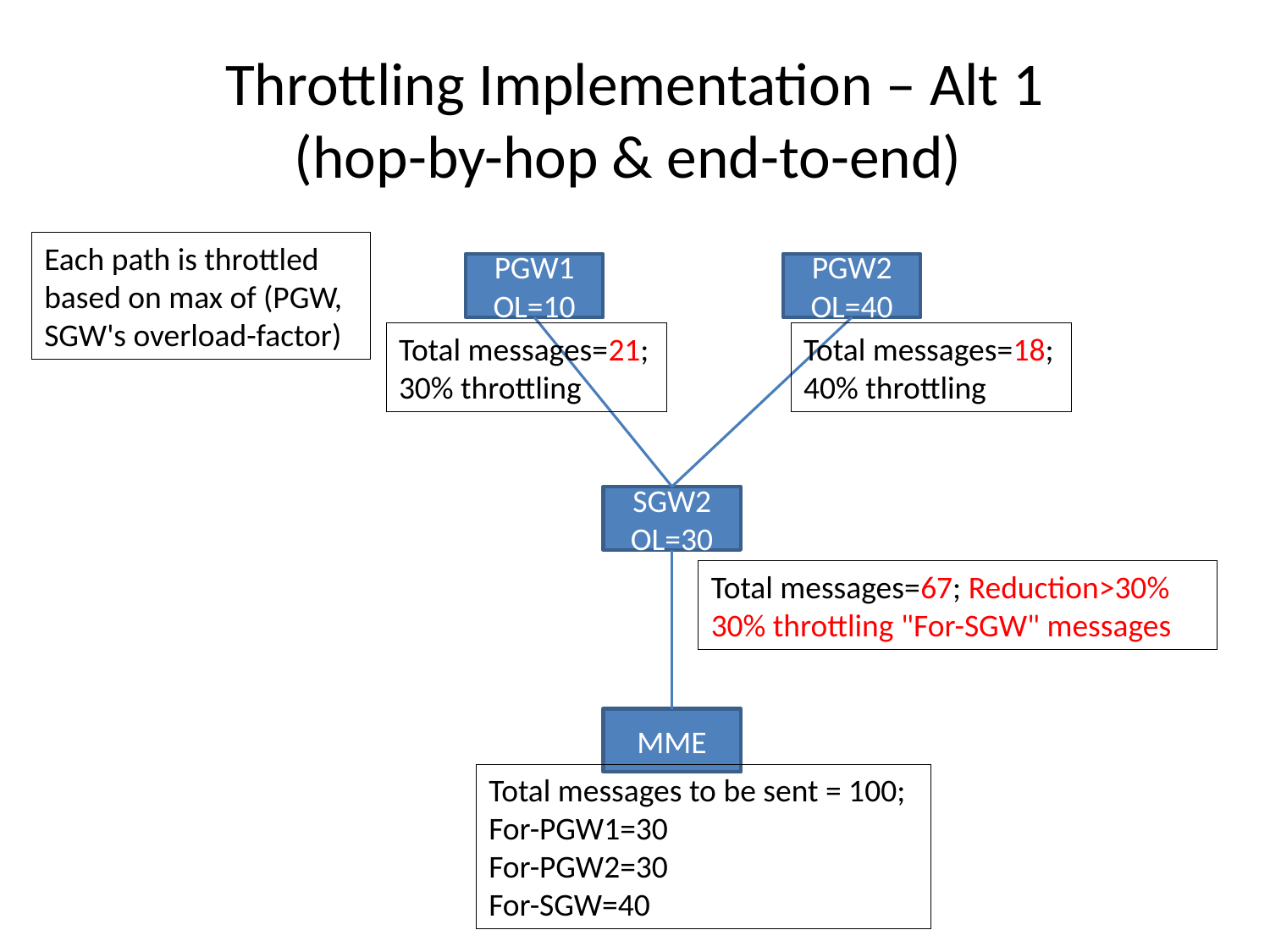

# Throttling Implementation – Alt 1 (hop-by-hop & end-to-end)
Each path is throttled based on max of (PGW, SGW's overload-factor)
PGW1
OL=10
PGW2
OL=40
Total messages=21; 30% throttling
Total messages=18; 40% throttling
SGW2
OL=30
Total messages=67; Reduction>30%
30% throttling "For-SGW" messages
MME
Total messages to be sent = 100; For-PGW1=30
For-PGW2=30
For-SGW=40